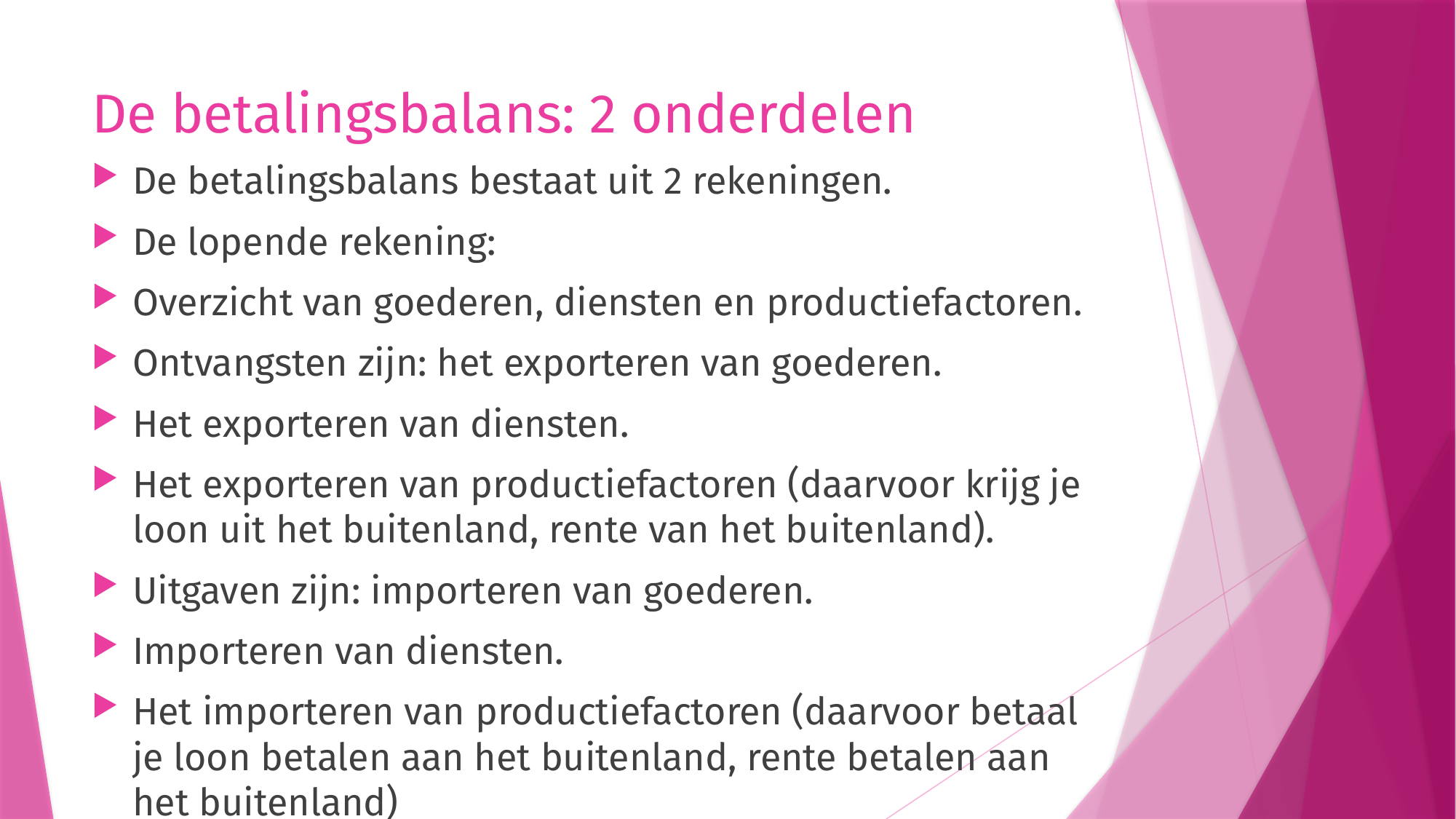

# De betalingsbalans: 2 onderdelen
De betalingsbalans bestaat uit 2 rekeningen.
De lopende rekening:
Overzicht van goederen, diensten en productiefactoren.
Ontvangsten zijn: het exporteren van goederen.
Het exporteren van diensten.
Het exporteren van productiefactoren (daarvoor krijg je loon uit het buitenland, rente van het buitenland).
Uitgaven zijn: importeren van goederen.
Importeren van diensten.
Het importeren van productiefactoren (daarvoor betaal je loon betalen aan het buitenland, rente betalen aan het buitenland)